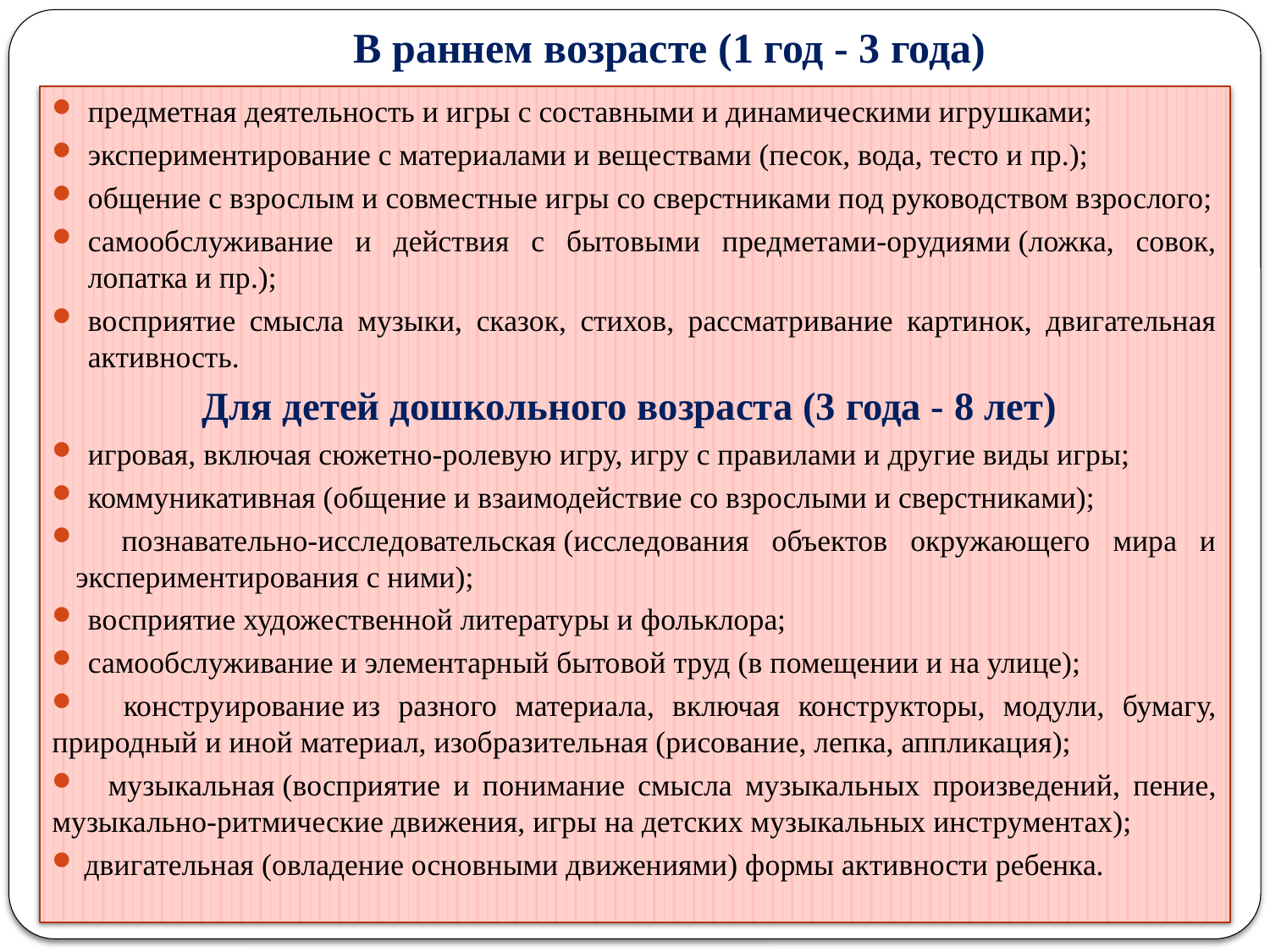

# В раннем возрасте (1 год - 3 года)
предметная деятельность и игры с составными и динамическими игрушками;
экспериментирование с материалами и веществами (песок, вода, тесто и пр.);
общение с взрослым и совместные игры со сверстниками под руководством взрослого;
самообслуживание и действия с бытовыми предметами-орудиями (ложка, совок, лопатка и пр.);
восприятие смысла музыки, сказок, стихов, рассматривание картинок, двигательная активность.
Для детей дошкольного возраста (3 года - 8 лет)
игровая, включая сюжетно-ролевую игру, игру с правилами и другие виды игры;
коммуникативная (общение и взаимодействие со взрослыми и сверстниками);
  познавательно-исследовательская (исследования объектов окружающего мира и экспериментирования с ними);
восприятие художественной литературы и фольклора;
самообслуживание и элементарный бытовой труд (в помещении и на улице);
   конструирование из разного материала, включая конструкторы, модули, бумагу, природный и иной материал, изобразительная (рисование, лепка, аппликация);
   музыкальная (восприятие и понимание смысла музыкальных произведений, пение, музыкально-ритмические движения, игры на детских музыкальных инструментах);
  двигательная (овладение основными движениями) формы активности ребенка.